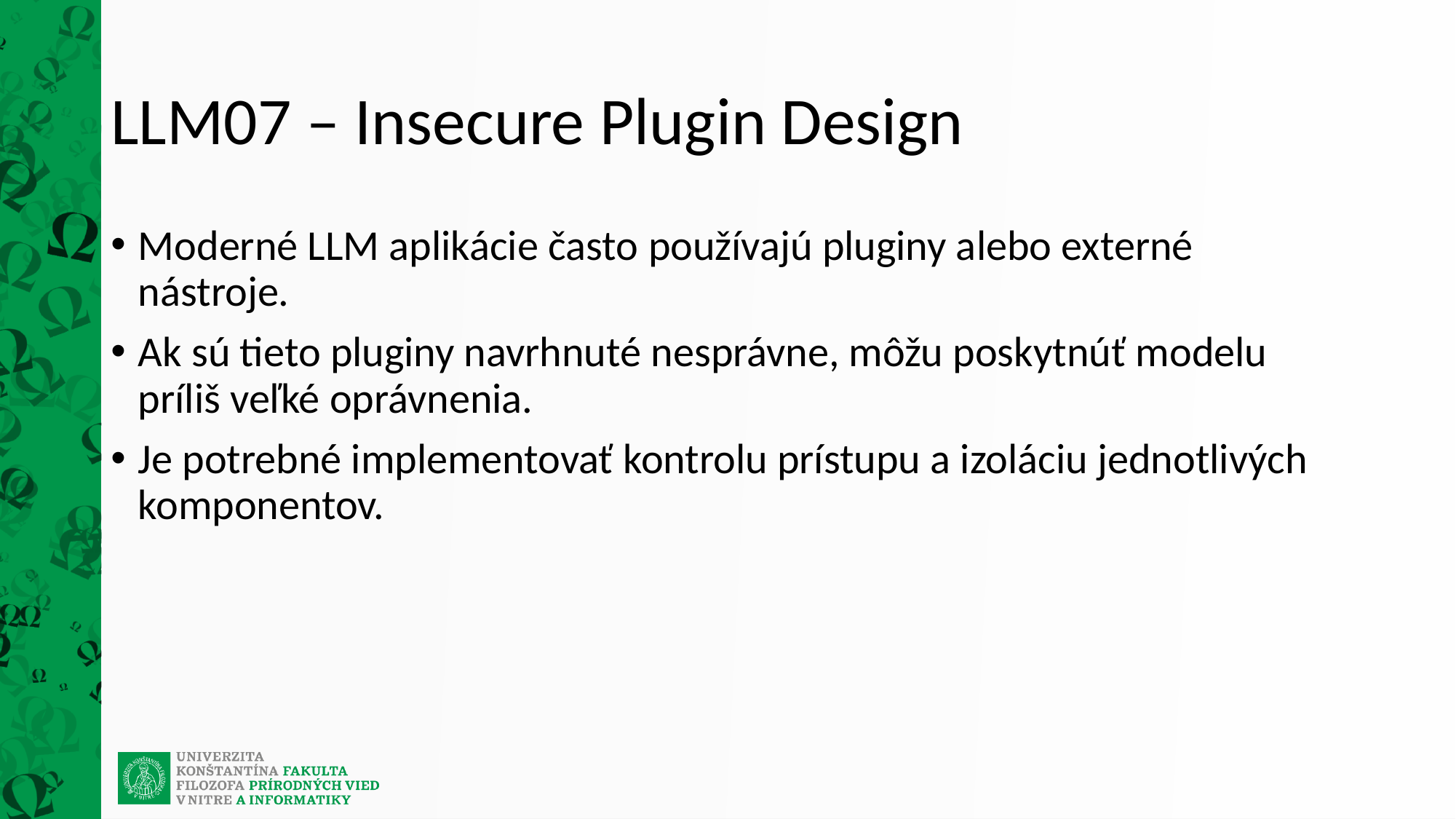

# LLM07 – Insecure Plugin Design
Moderné LLM aplikácie často používajú pluginy alebo externé nástroje.
Ak sú tieto pluginy navrhnuté nesprávne, môžu poskytnúť modelu príliš veľké oprávnenia.
Je potrebné implementovať kontrolu prístupu a izoláciu jednotlivých komponentov.